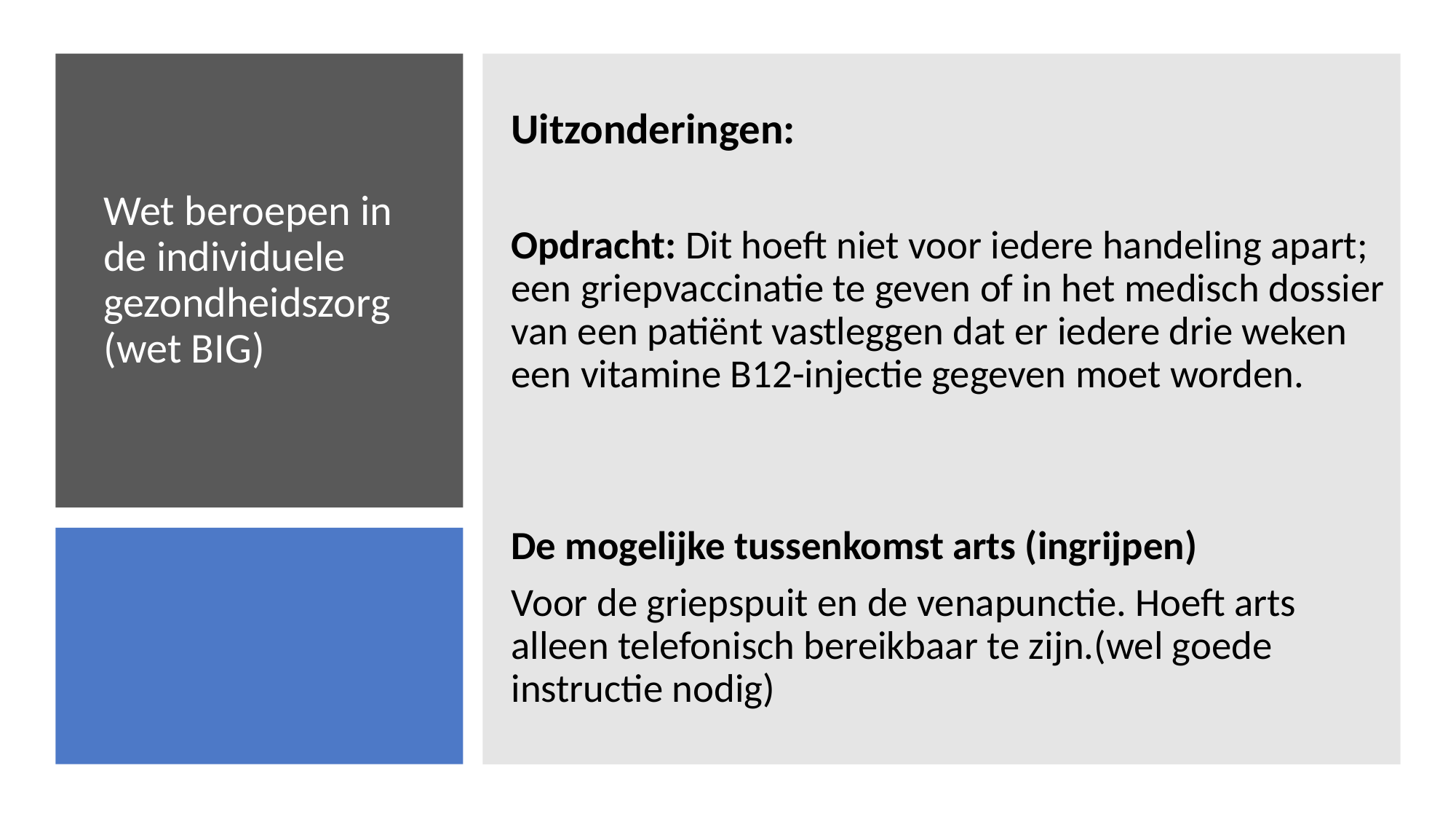

Uitzonderingen:

Opdracht: Dit hoeft niet voor iedere handeling apart; een griepvaccinatie te geven of in het medisch dossier van een patiënt vastleggen dat er iedere drie weken een vitamine B12-injectie gegeven moet worden.

De mogelijke tussenkomst arts (ingrijpen)
Voor de griepspuit en de venapunctie. Hoeft arts alleen telefonisch bereikbaar te zijn.(wel goede instructie nodig)
# Wet beroepen in de individuele gezondheidszorg (wet BIG)